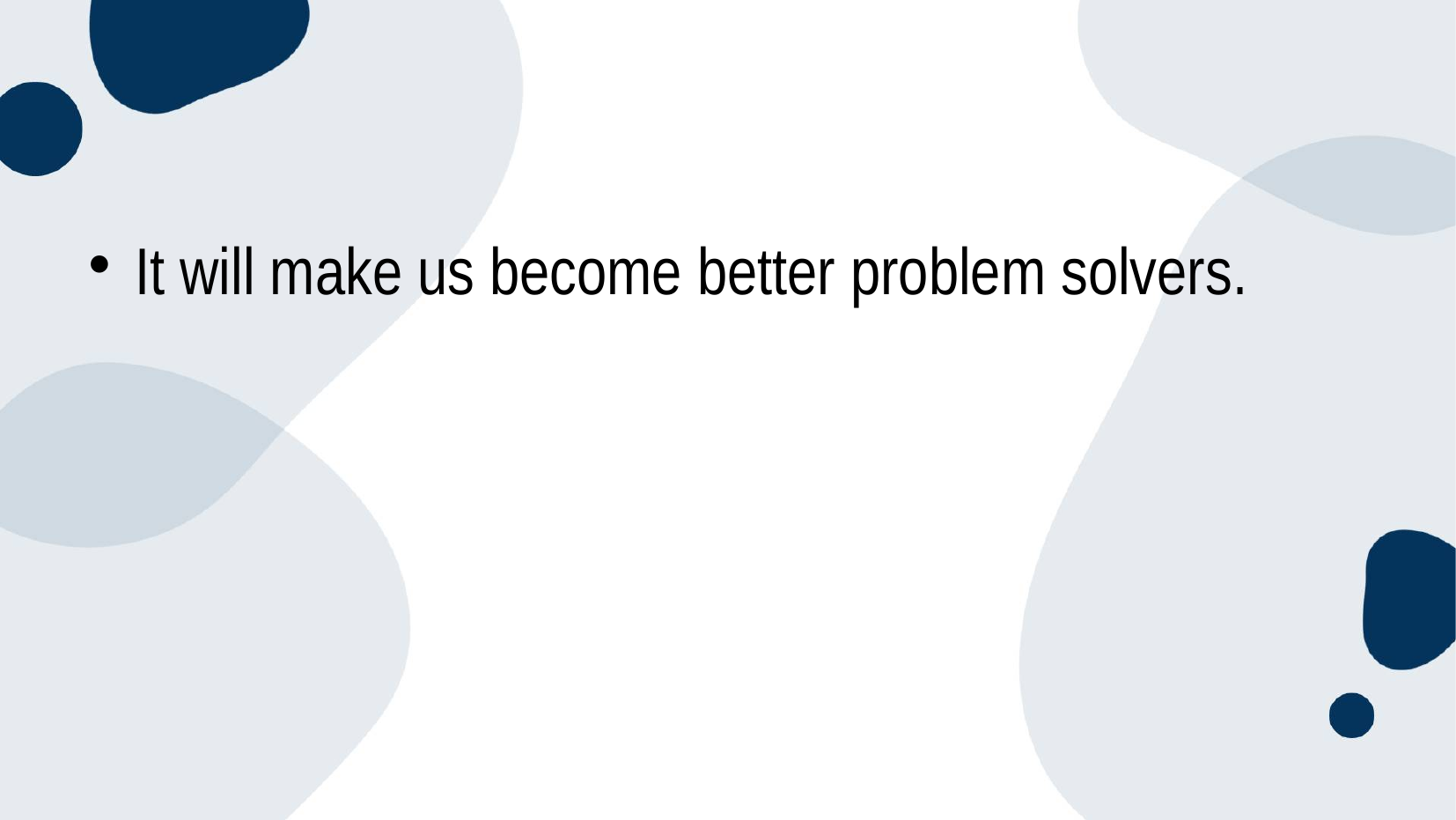

#
It will make us become better problem solvers.